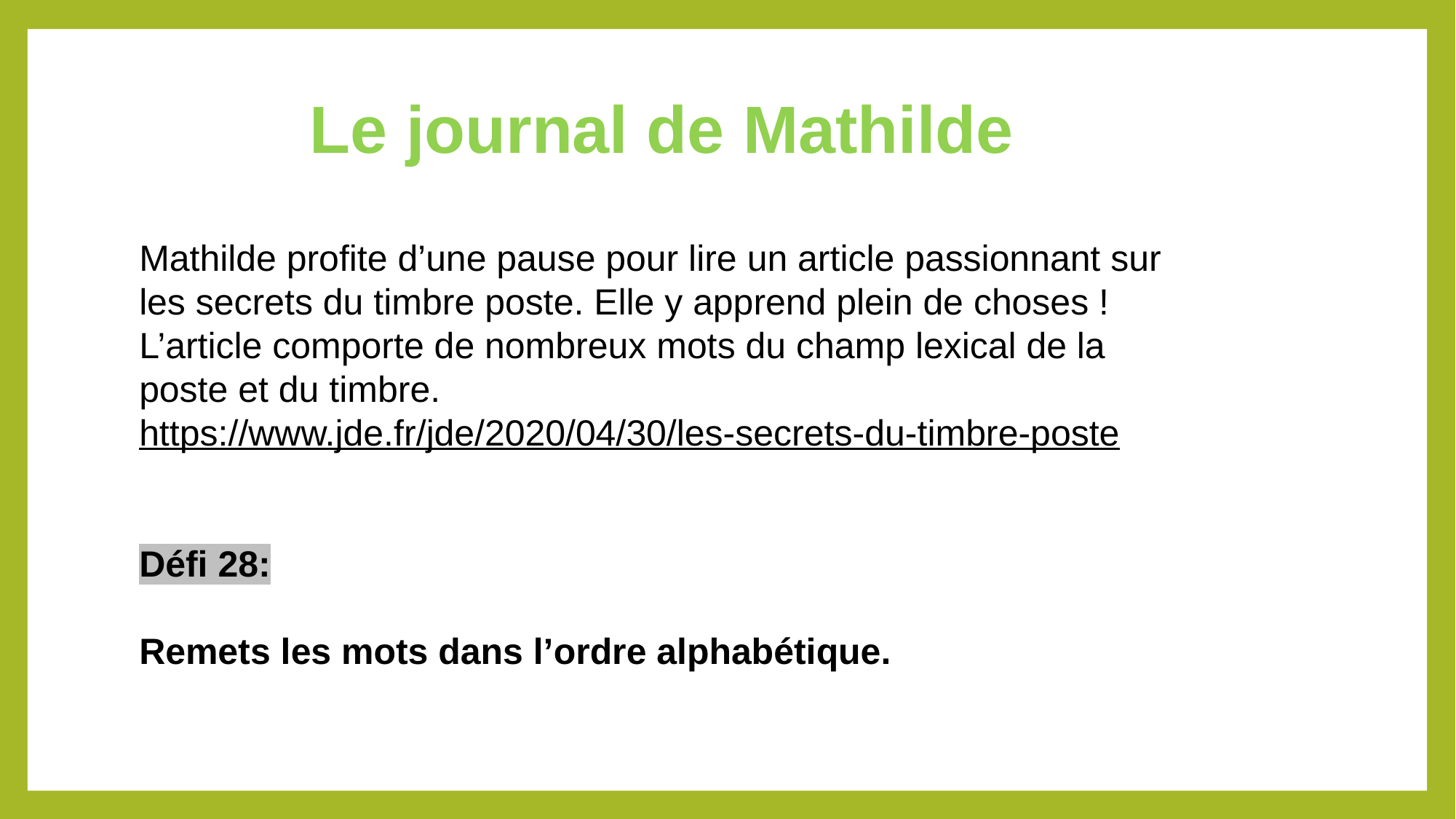

# Le journal de Mathilde
Mathilde profite d’une pause pour lire un article passionnant sur les secrets du timbre poste. Elle y apprend plein de choses !
L’article comporte de nombreux mots du champ lexical de la poste et du timbre.
https://www.jde.fr/jde/2020/04/30/les-secrets-du-timbre-poste

Défi 28:

Remets les mots dans l’ordre alphabétique.